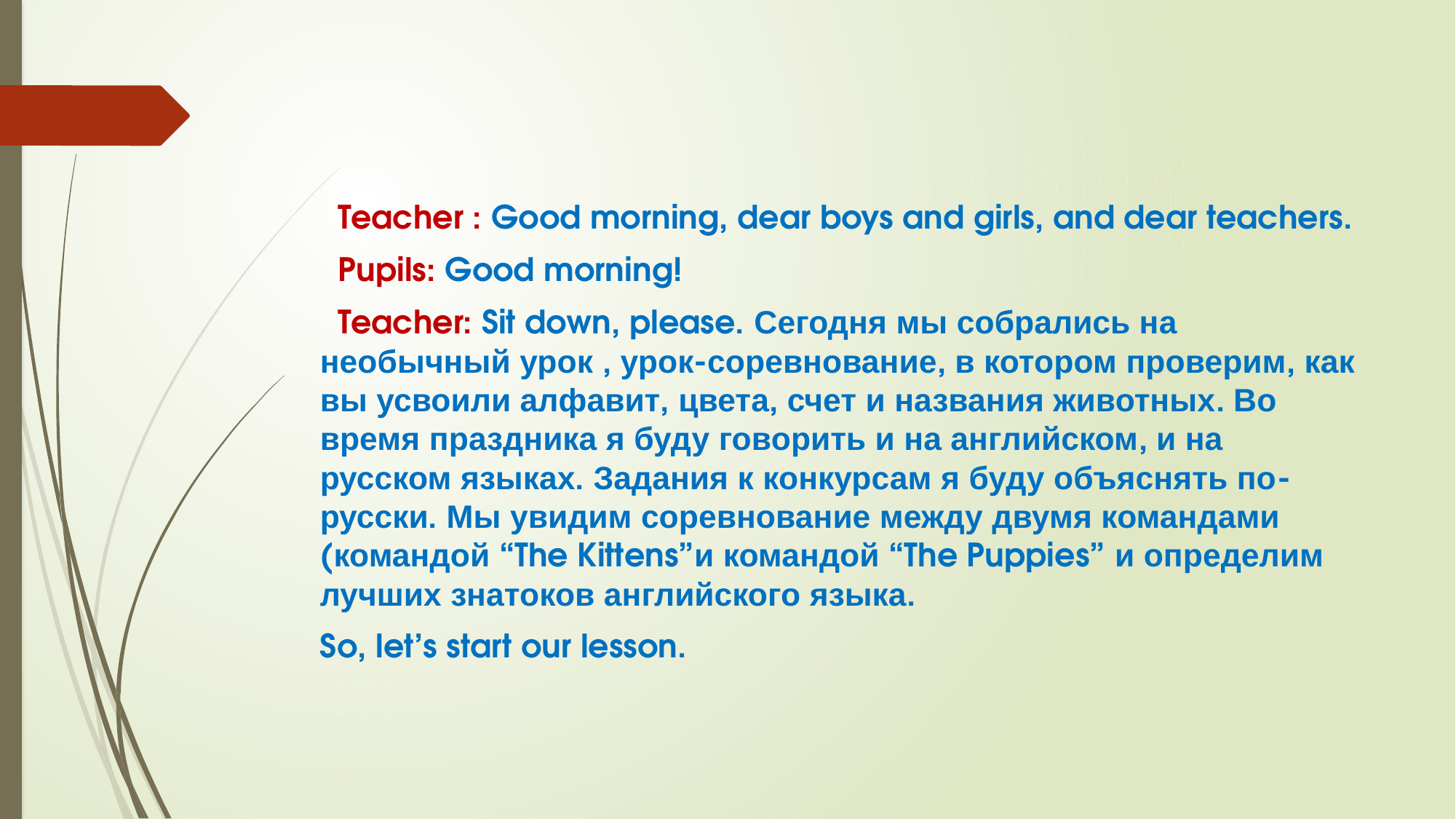

Teacher : Good morning, dear boys and girls, and dear teachers.
  Pupils: Good morning!
  Teacher: Sit down, please. Сегодня мы собрались на необычный урок , урок-соревнование, в котором проверим, как вы усвоили алфавит, цвета, счет и названия животных. Во время праздника я буду говорить и на английском, и на русском языках. Задания к конкурсам я буду объяснять по-русски. Мы увидим соревнование между двумя командами (командой “The Kittens”и командой “The Puppies” и определим лучших знатоков английского языка.
So, let’s start our lesson.